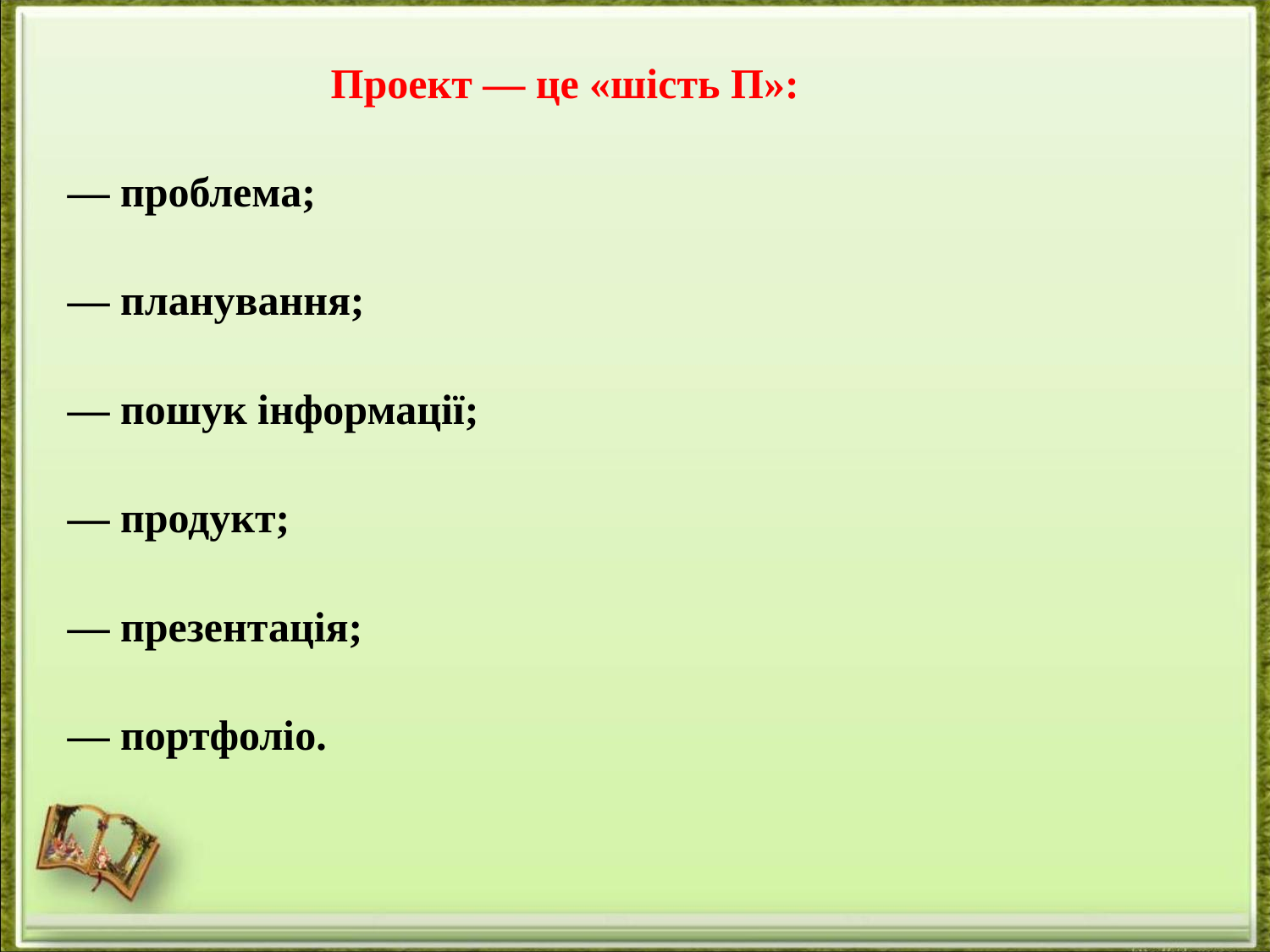

Проект — це «шість П»:

— проблема;

— планування;

— пошук інформації;

— продукт;

— презентація;

— портфоліо.